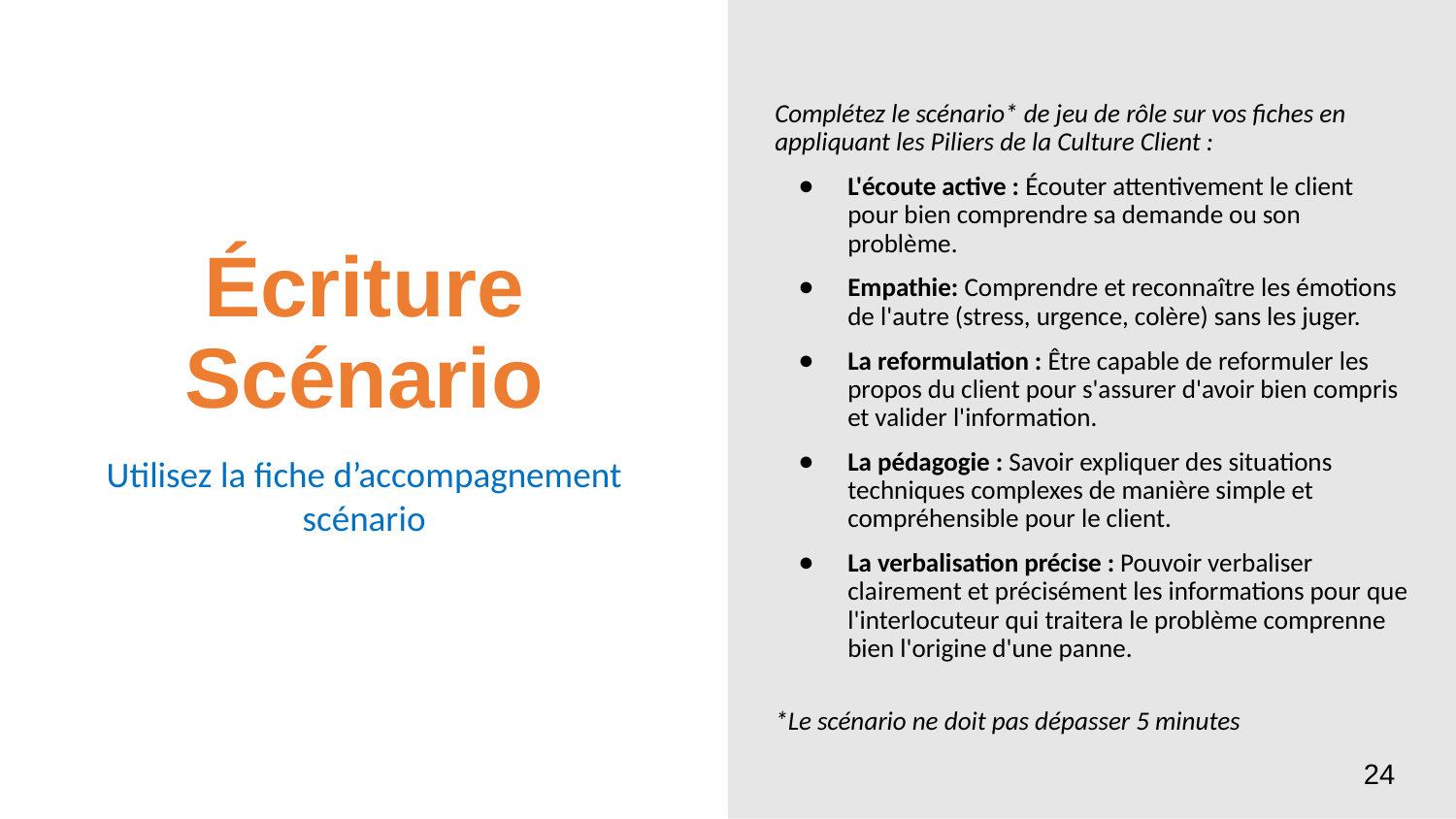

Complétez le scénario* de jeu de rôle sur vos fiches en appliquant les Piliers de la Culture Client :
L'écoute active : Écouter attentivement le client pour bien comprendre sa demande ou son problème.
Empathie: Comprendre et reconnaître les émotions de l'autre (stress, urgence, colère) sans les juger.
La reformulation : Être capable de reformuler les propos du client pour s'assurer d'avoir bien compris et valider l'information.
La pédagogie : Savoir expliquer des situations techniques complexes de manière simple et compréhensible pour le client.
La verbalisation précise : Pouvoir verbaliser clairement et précisément les informations pour que l'interlocuteur qui traitera le problème comprenne bien l'origine d'une panne.

*Le scénario ne doit pas dépasser 5 minutes
# Écriture Scénario
Utilisez la fiche d’accompagnement scénario
24